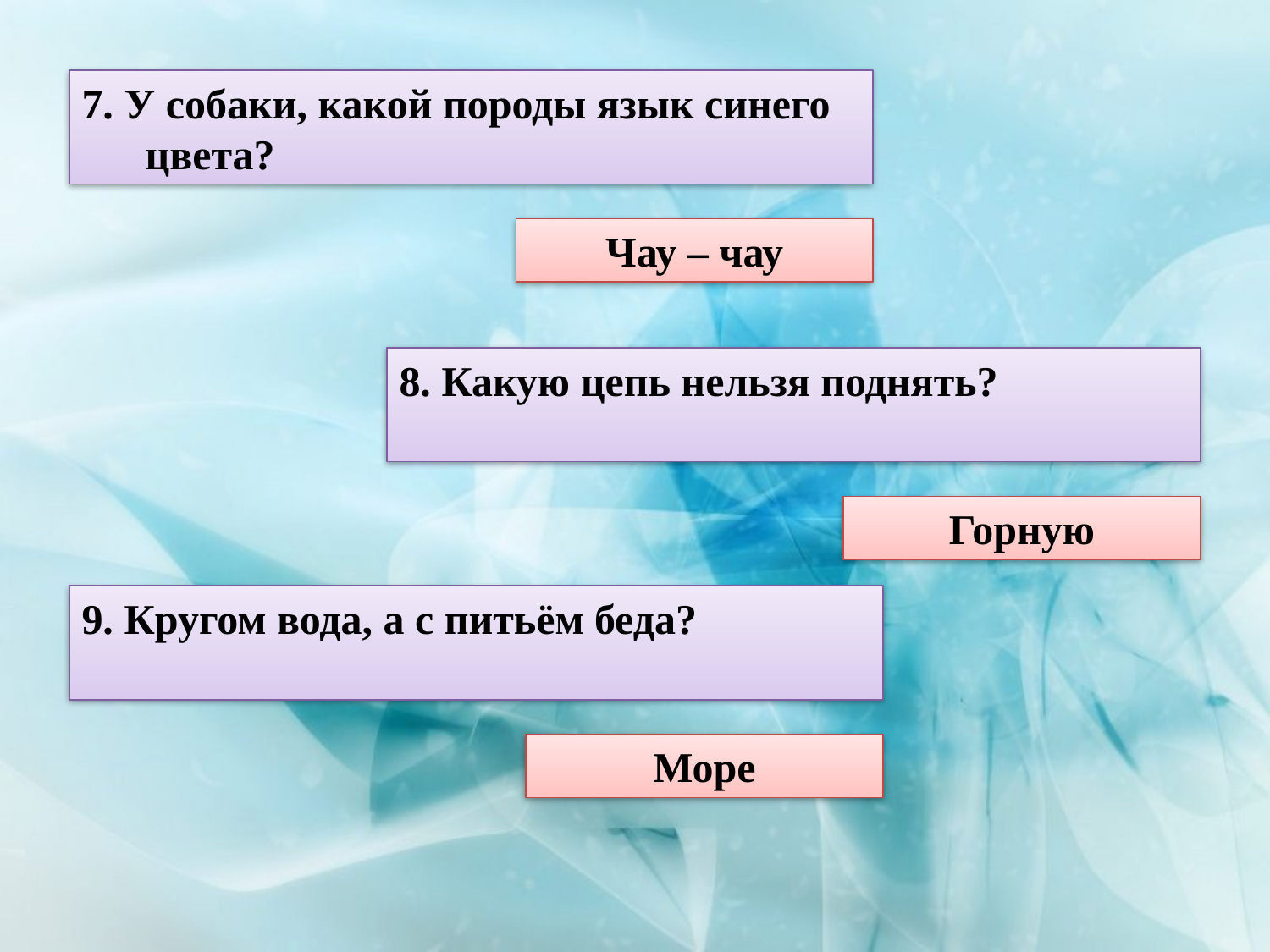

7. У собаки, какой породы язык синего цвета?
Чау – чау
8. Какую цепь нельзя поднять?

Горную
9. Кругом вода, а с питьём беда?

Море